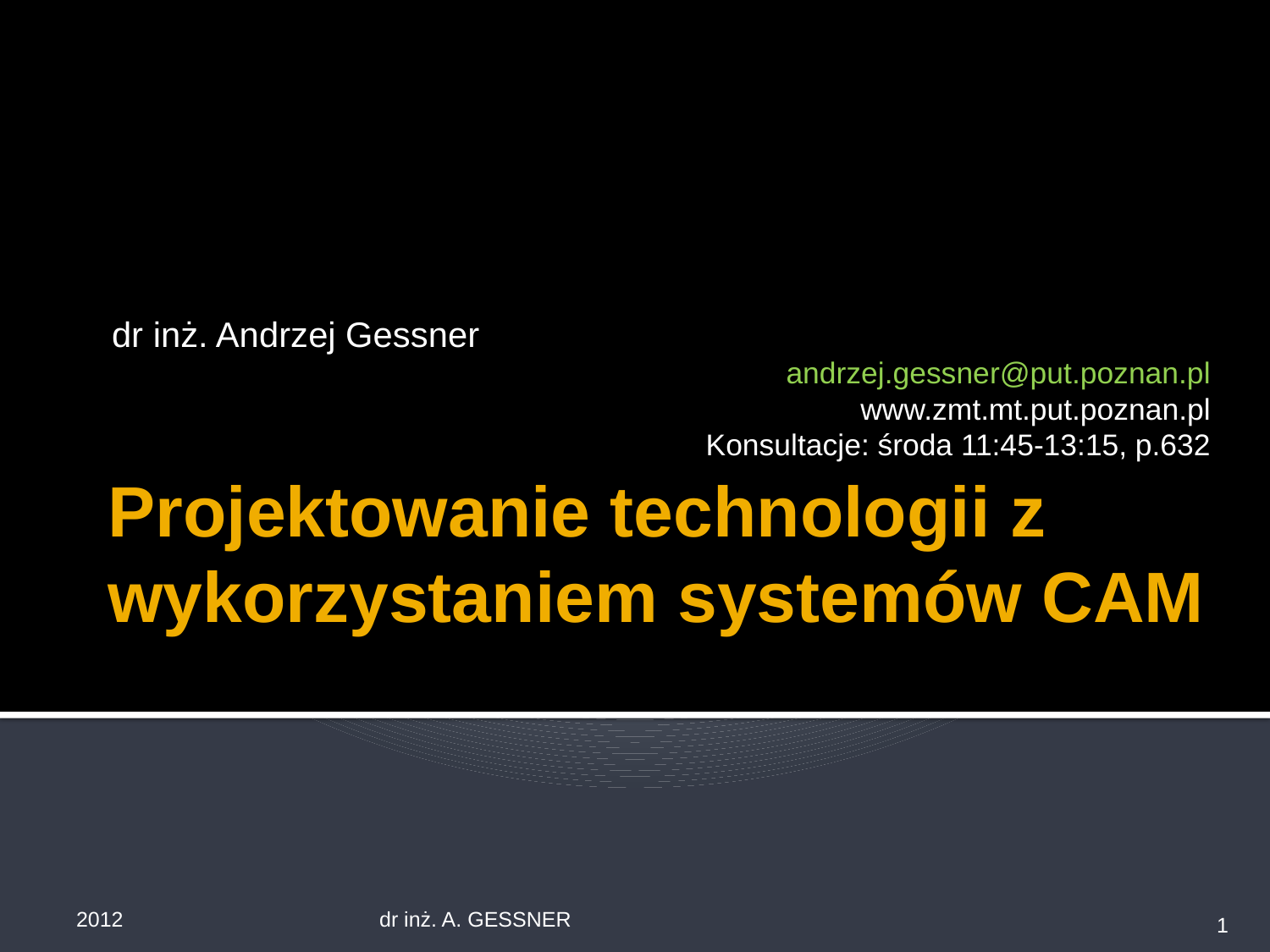

dr inż. Andrzej Gessner
andrzej.gessner@put.poznan.pl
www.zmt.mt.put.poznan.pl
Konsultacje: środa 11:45-13:15, p.632
# Projektowanie technologii z wykorzystaniem systemów CAM
2012
dr inż. A. GESSNER
1